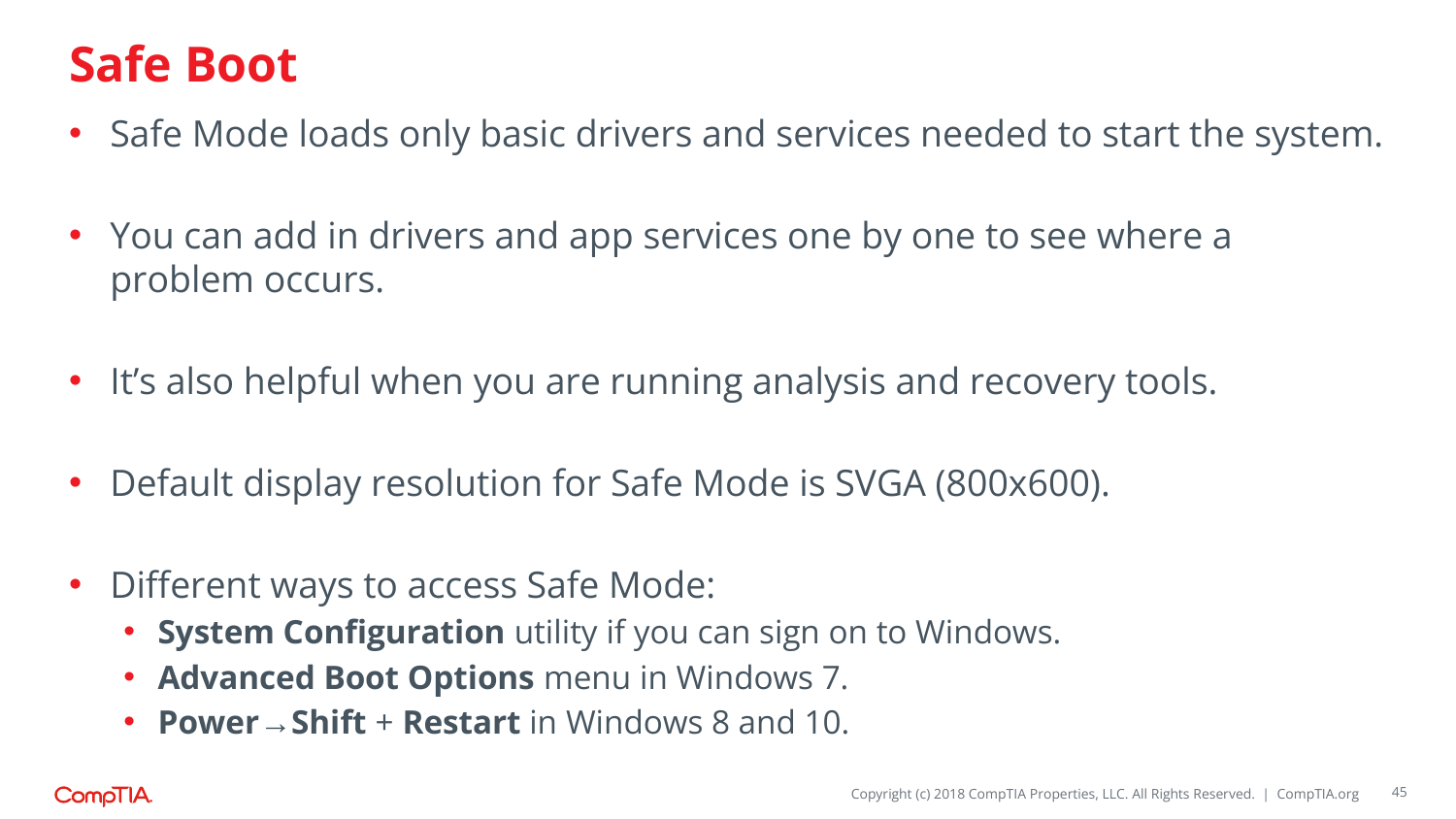

# Safe Boot
Safe Mode loads only basic drivers and services needed to start the system.

You can add in drivers and app services one by one to see where a problem occurs.

It’s also helpful when you are running analysis and recovery tools.

Default display resolution for Safe Mode is SVGA (800x600).

Different ways to access Safe Mode:
System Configuration utility if you can sign on to Windows.
Advanced Boot Options menu in Windows 7.
Power→Shift + Restart in Windows 8 and 10.
45